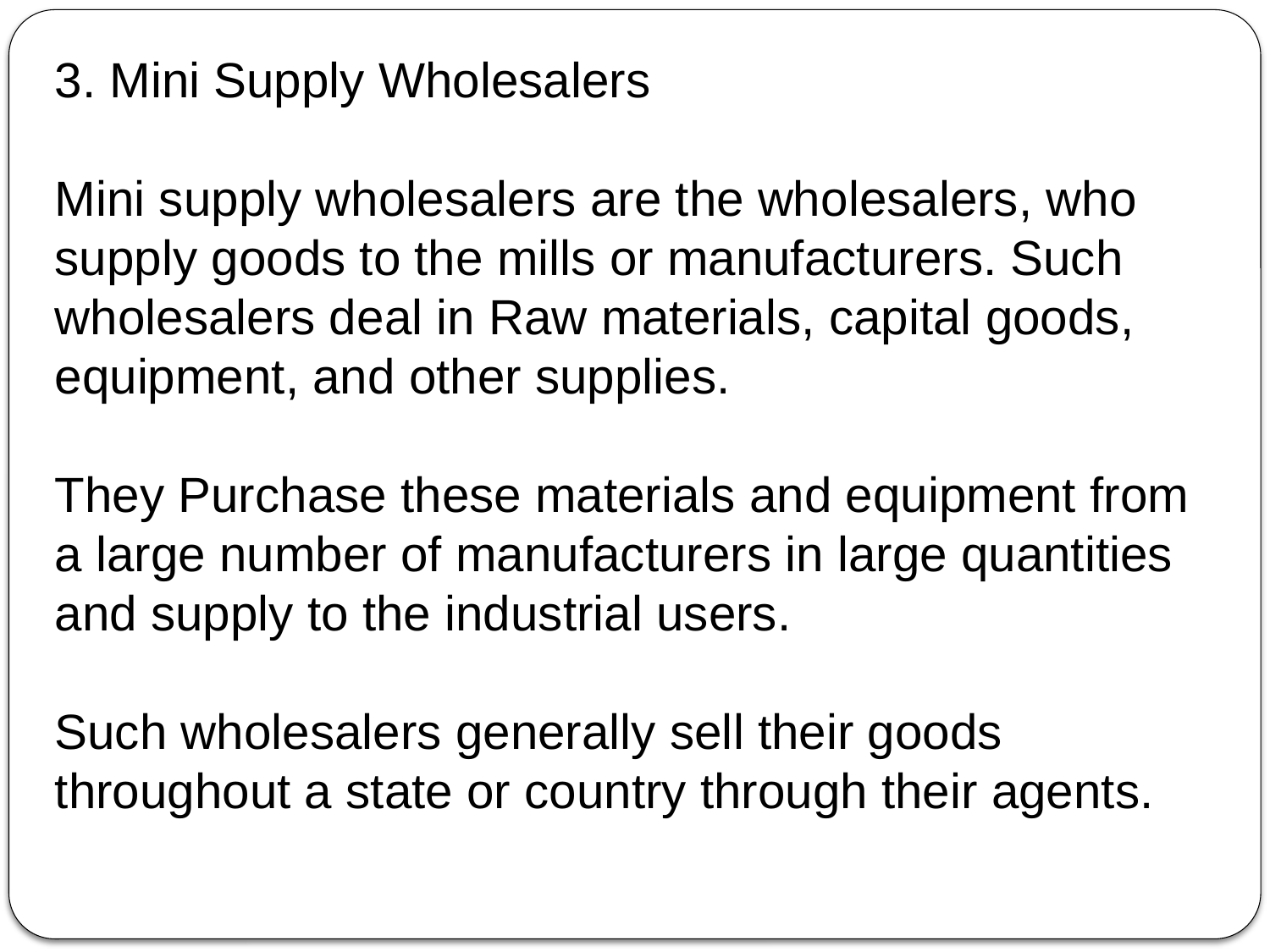

3. Mini Supply Wholesalers

Mini supply wholesalers are the wholesalers, who supply goods to the mills or manufacturers. Such wholesalers deal in Raw materials, capital goods, equipment, and other supplies.

They Purchase these materials and equipment from a large number of manufacturers in large quantities and supply to the industrial users.

Such wholesalers generally sell their goods throughout a state or country through their agents.